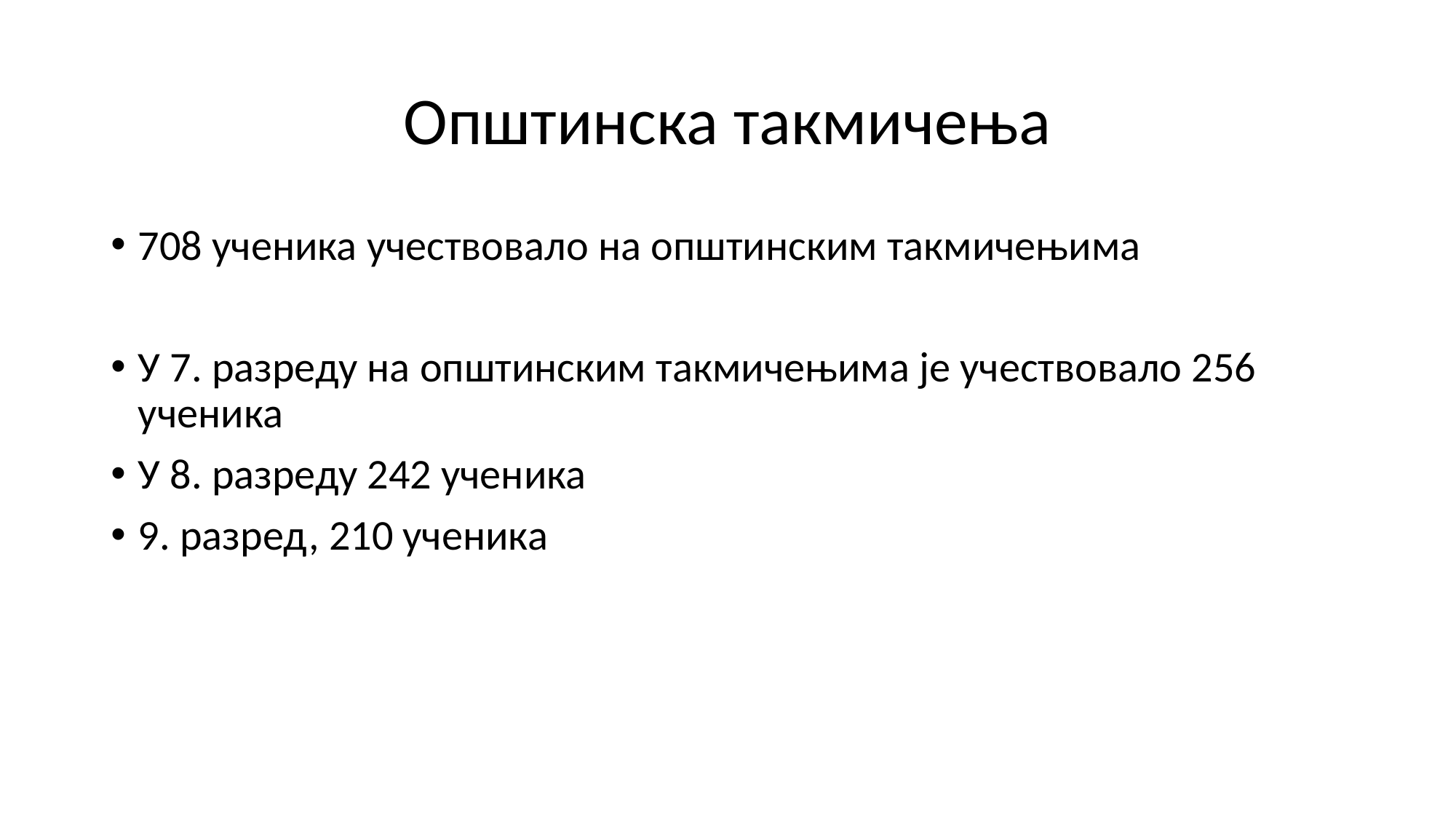

# Општинска такмичења
708 ученика учествовало на општинским такмичењима

У 7. разреду на општинским такмичењима је учествовало 256 ученика
У 8. разреду 242 ученика
9. разред, 210 ученика